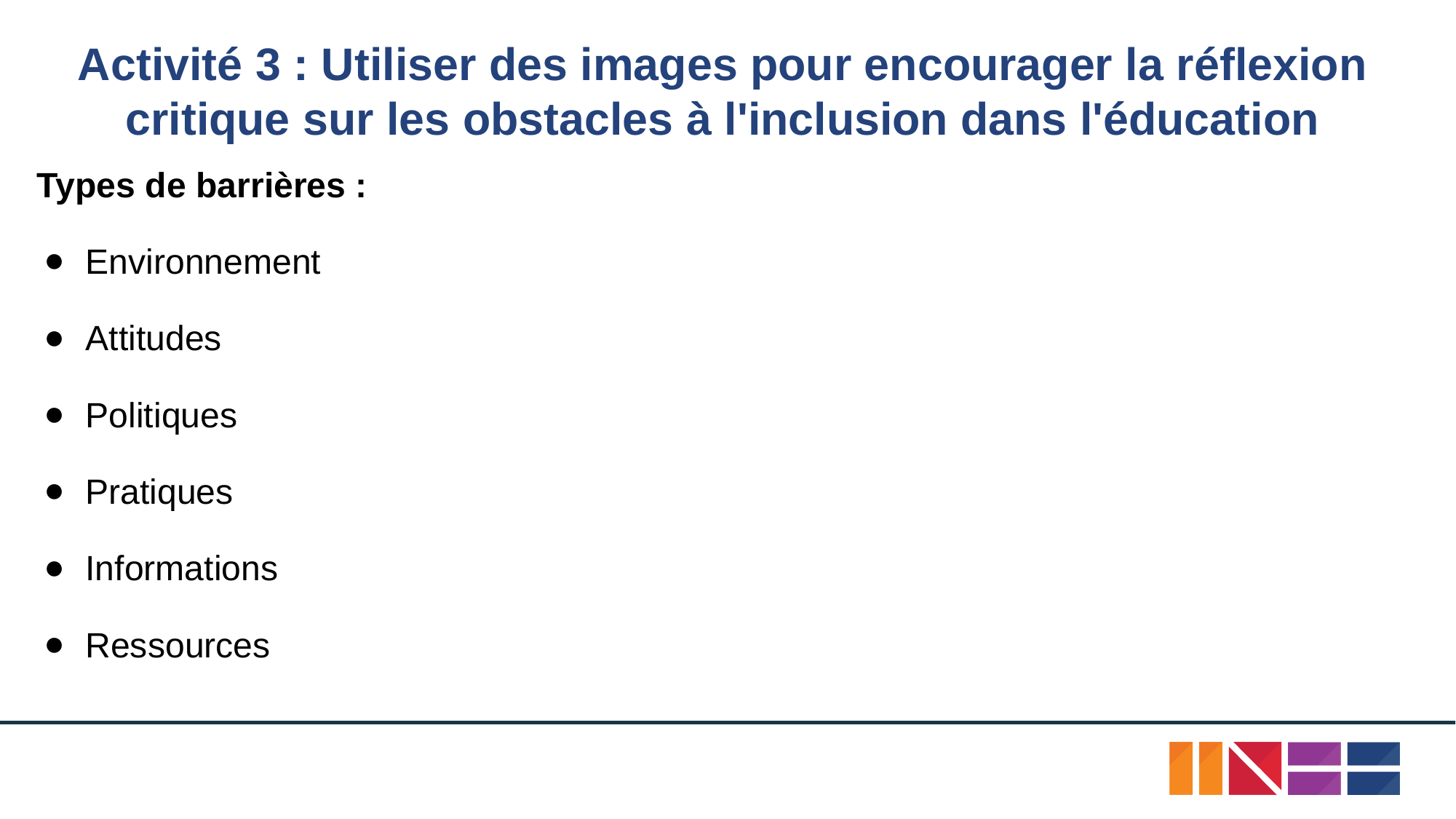

# Activité 3 : Utiliser des images pour encourager la réflexion critique sur les obstacles à l'inclusion dans l'éducation
Types de barrières :
Environnement
Attitudes
Politiques
Pratiques
Informations
Ressources